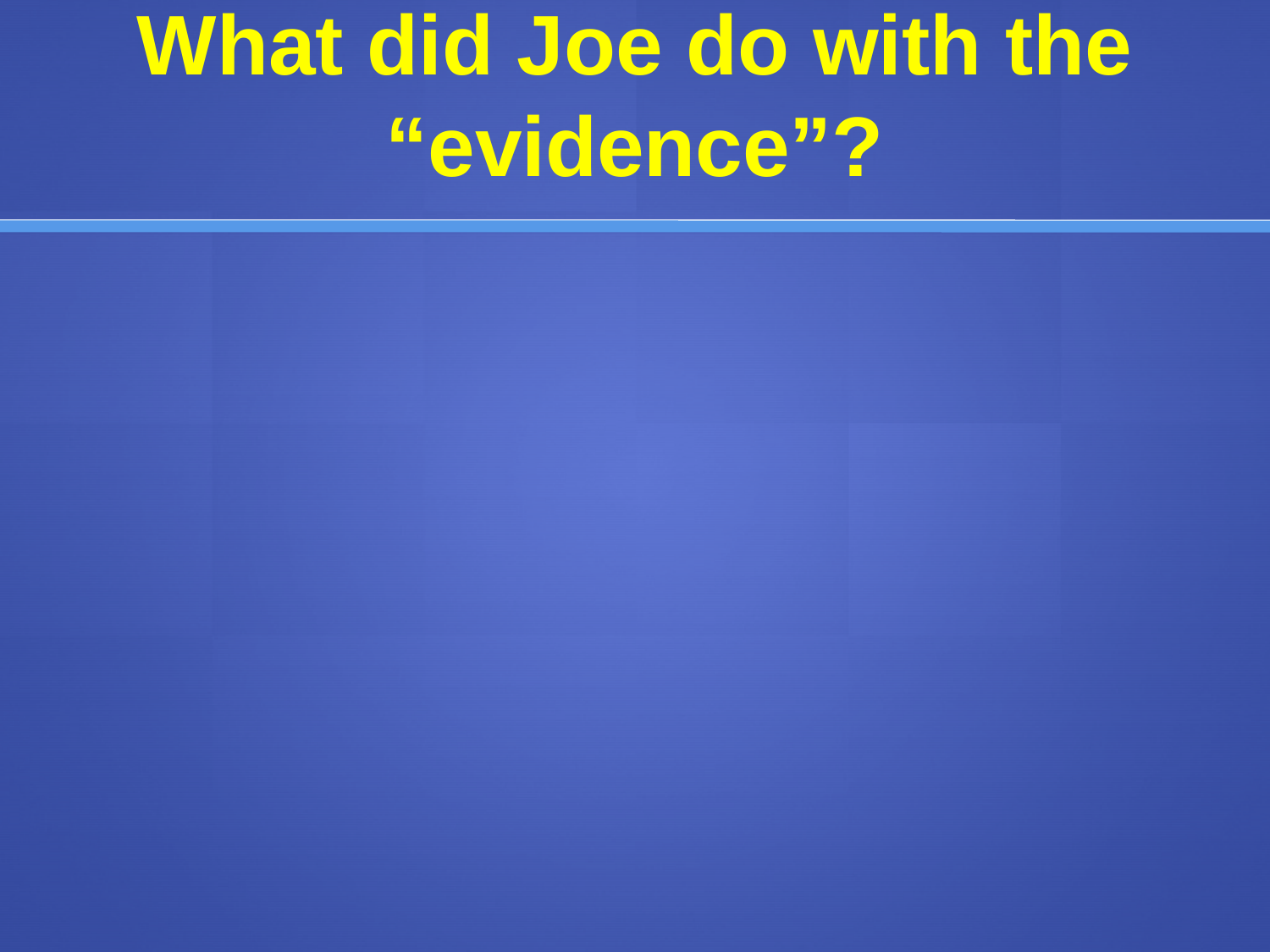

# What did Joe do with the “evidence”?